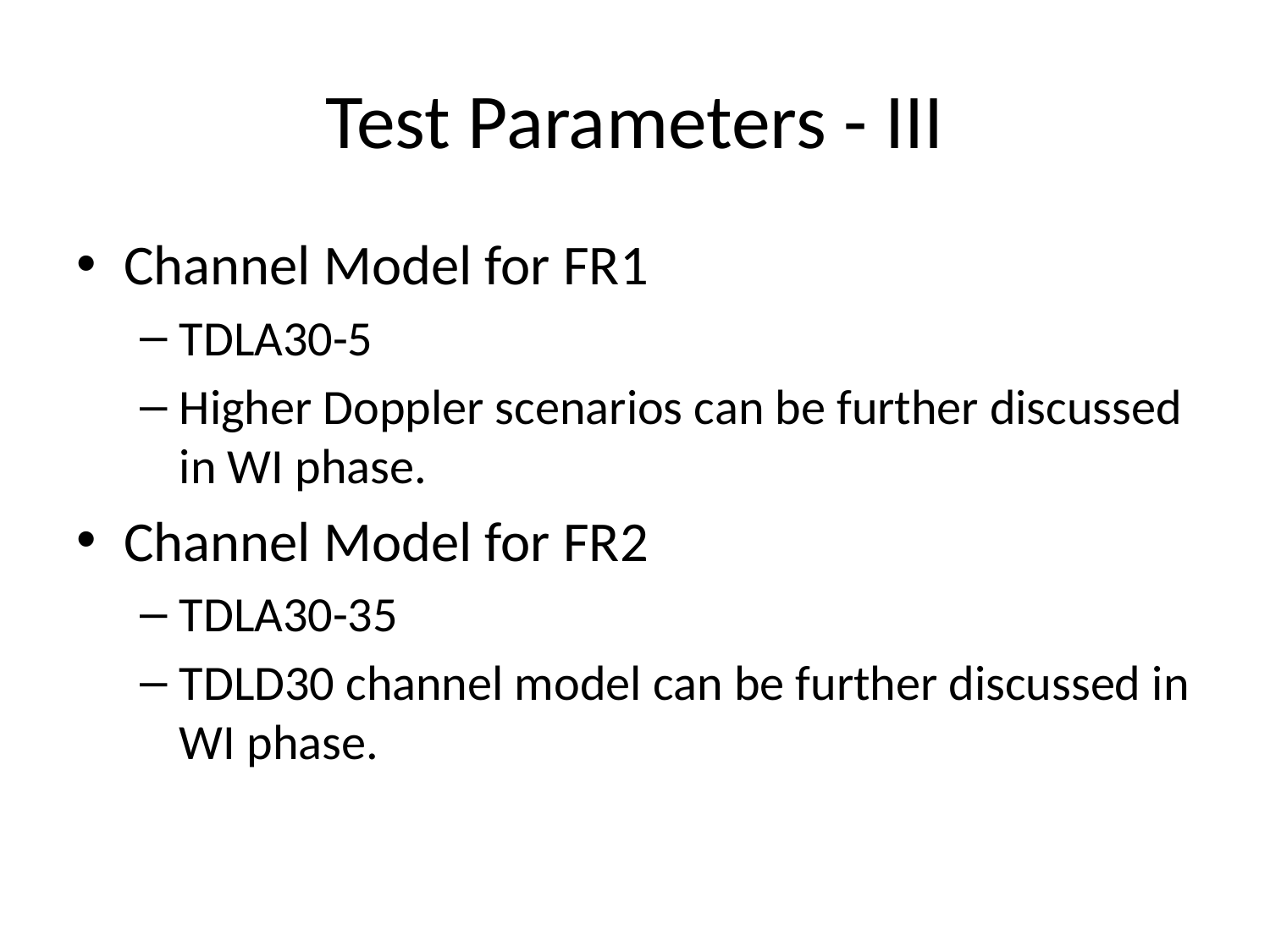

# Test Parameters - III
Channel Model for FR1
TDLA30-5
Higher Doppler scenarios can be further discussed in WI phase.
Channel Model for FR2
TDLA30-35
TDLD30 channel model can be further discussed in WI phase.